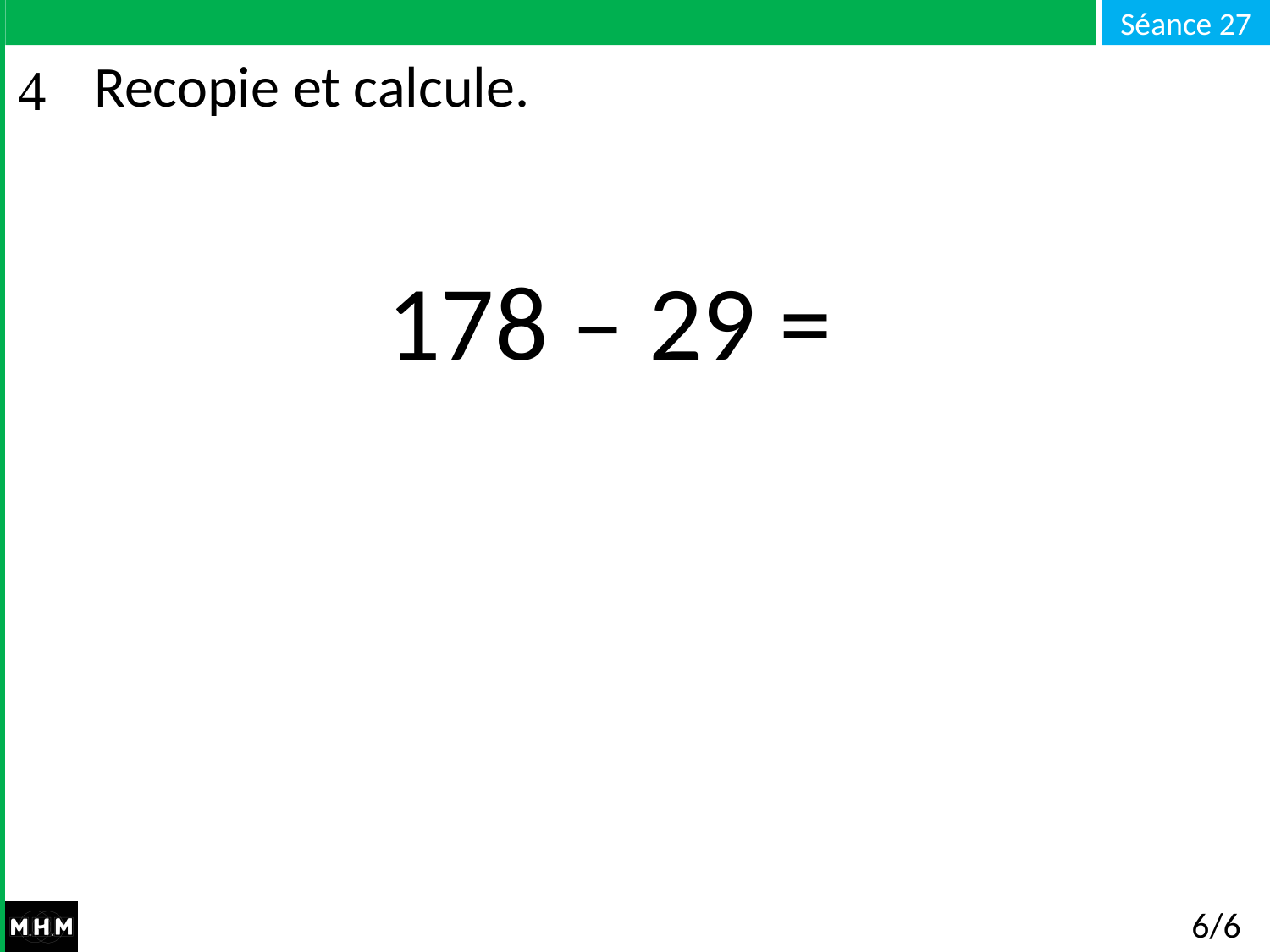

# Recopie et calcule.
178 – 29 =
6/6